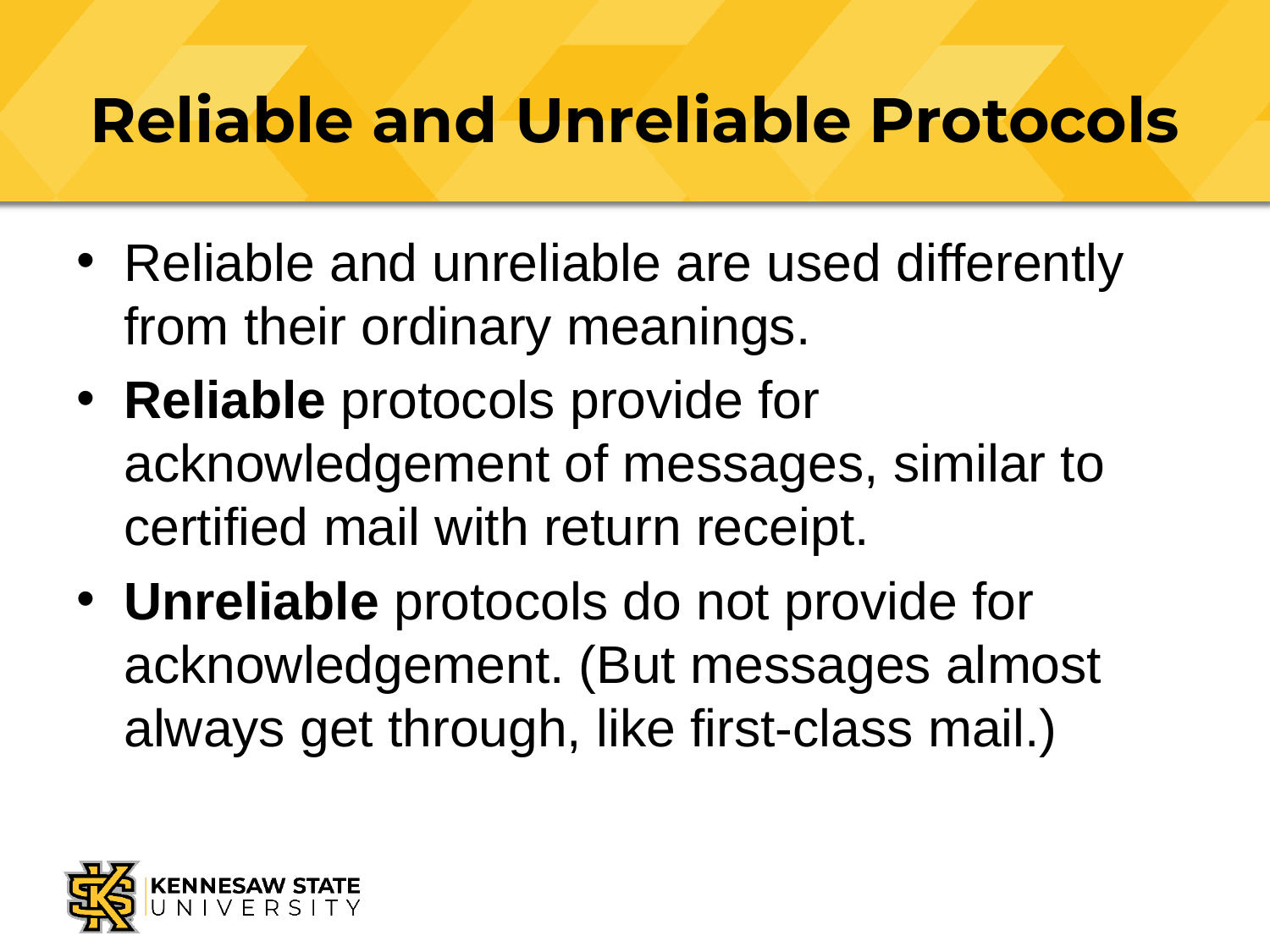

# Reliable and Unreliable Protocols
Reliable and unreliable are used differently from their ordinary meanings.
Reliable protocols provide for acknowledgement of messages, similar to certified mail with return receipt.
Unreliable protocols do not provide for acknowledgement. (But messages almost always get through, like first-class mail.)